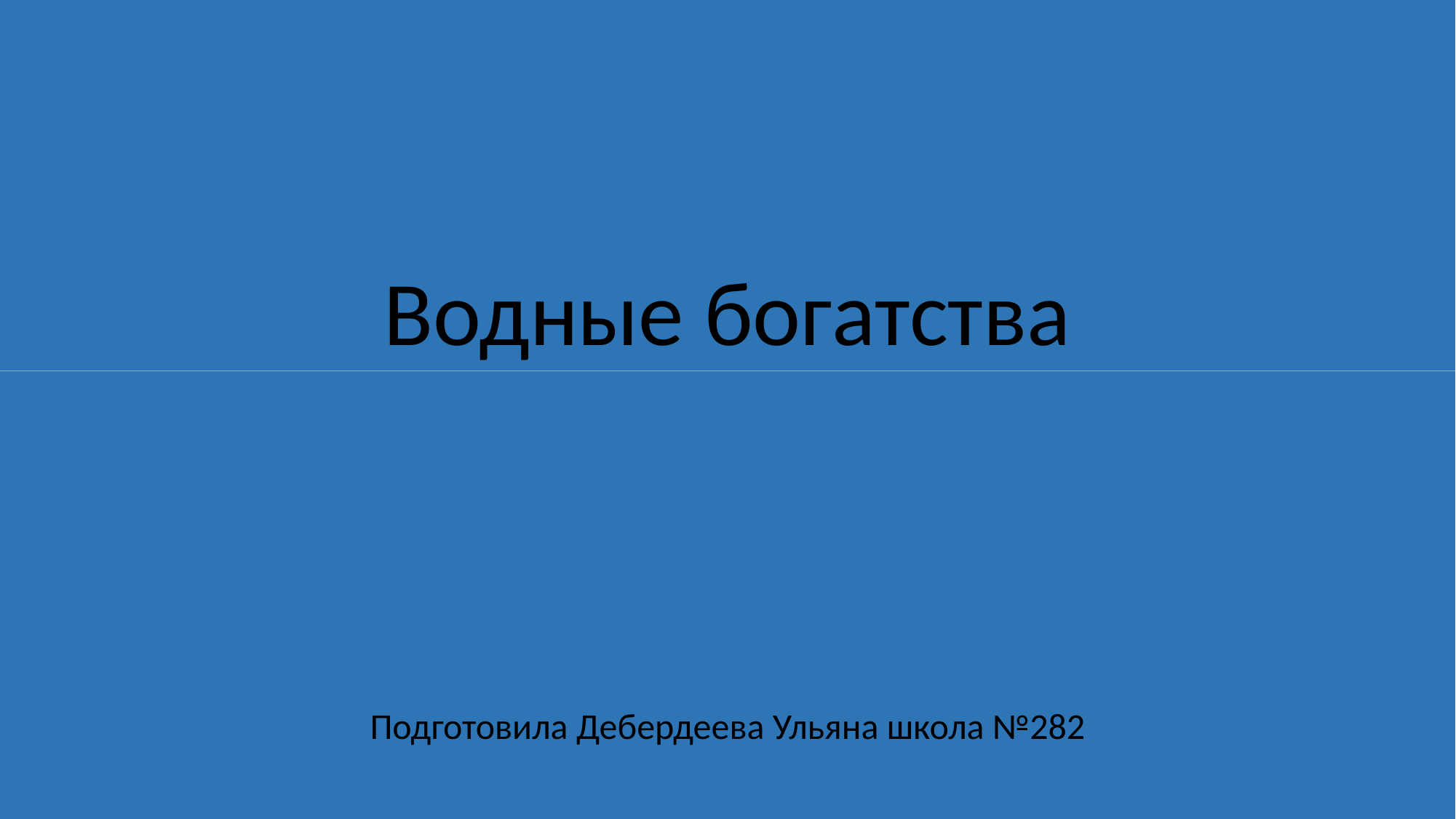

# Водные богатства

Подготовила Дебердеева Ульяна школа №282